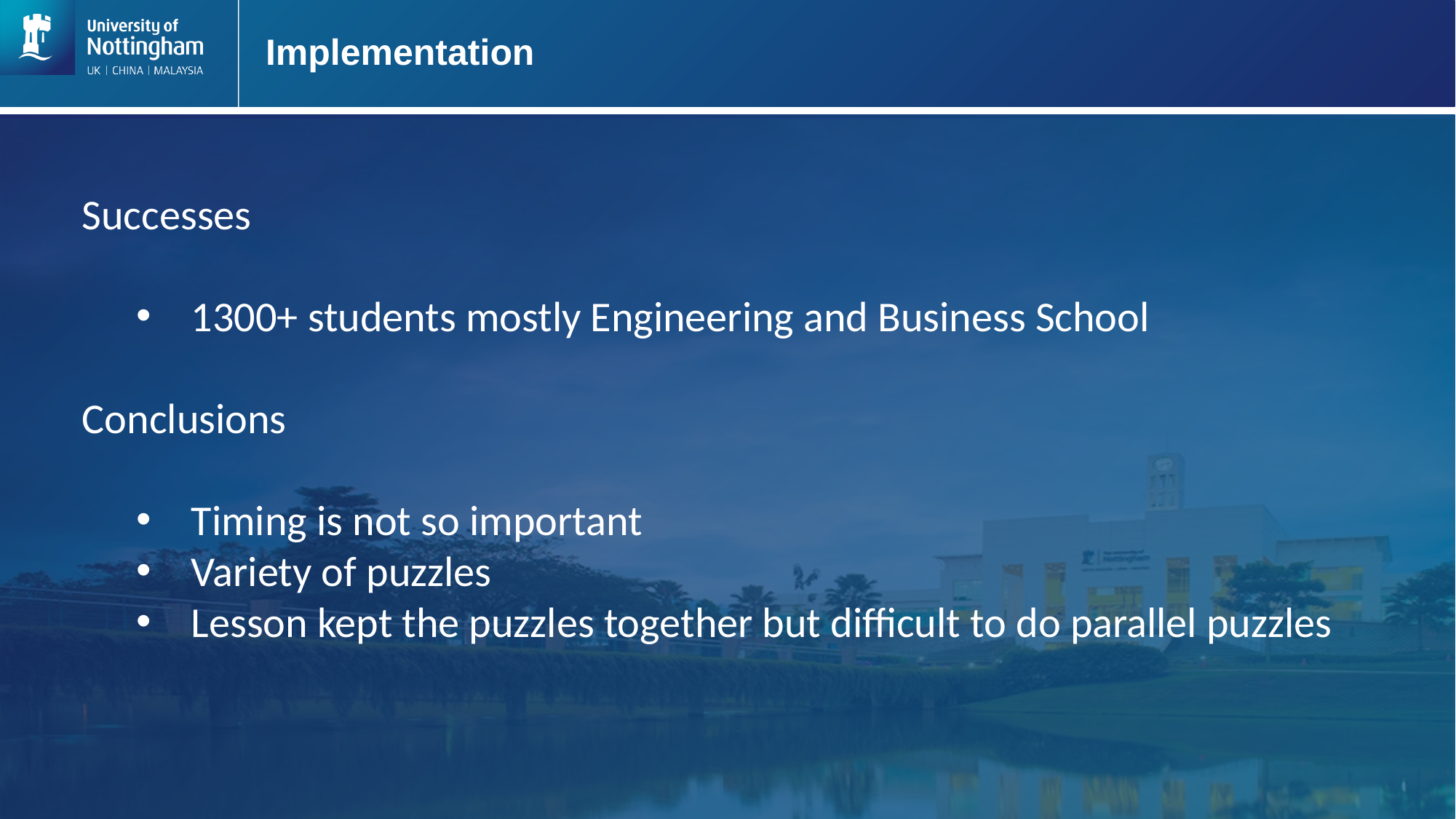

# Implementation

Successes

1300+ students mostly Engineering and Business School

Conclusions

Timing is not so important
Variety of puzzles
Lesson kept the puzzles together but difficult to do parallel puzzles